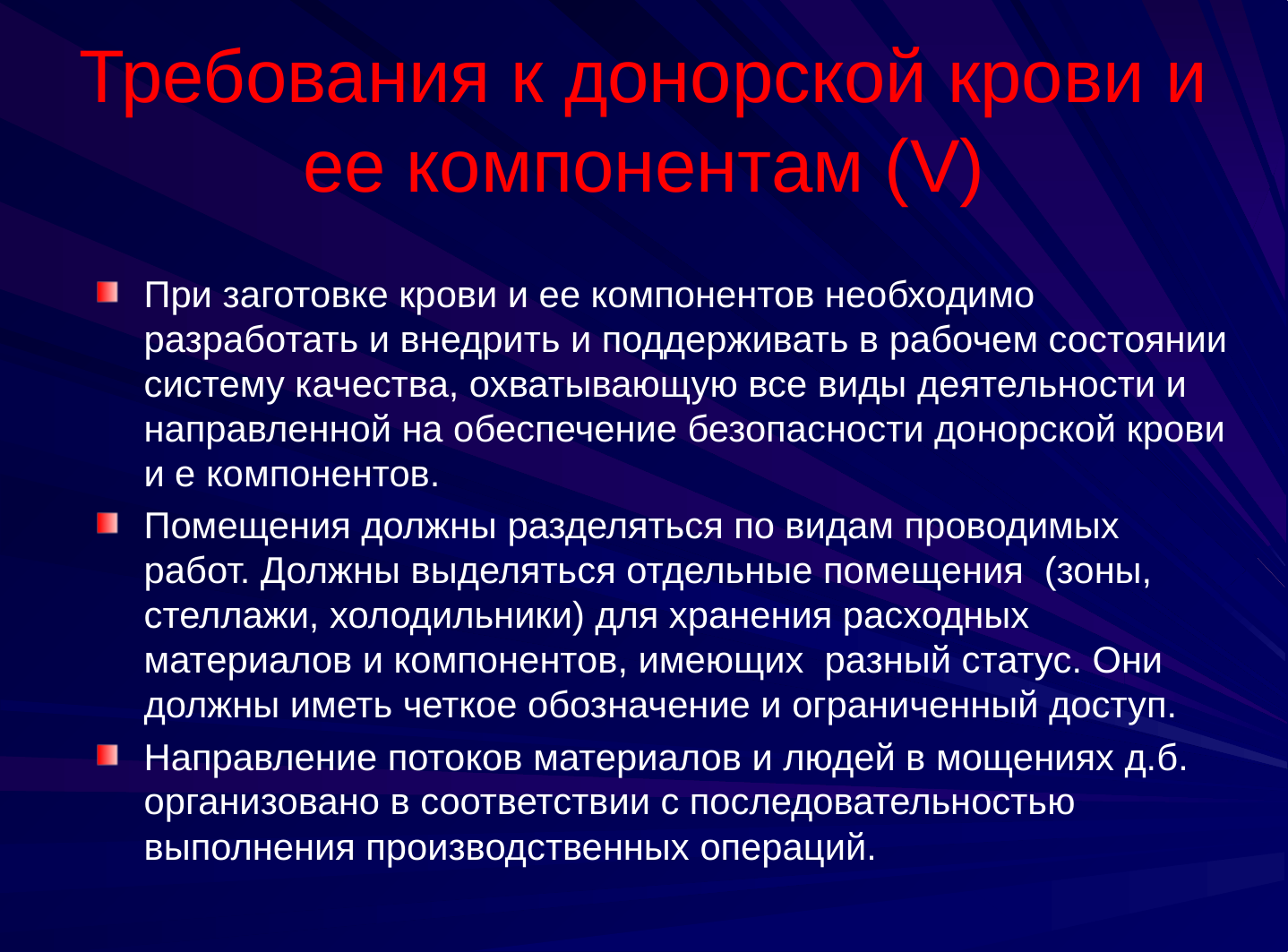

# Требования к донорской крови и ее компонентам (V)

При заготовке крови и ее компонентов необходимо разработать и внедрить и поддерживать в рабочем состоянии систему качества, охватывающую все виды деятельности и направленной на обеспечение безопасности донорской крови и е компонентов.
Помещения должны разделяться по видам проводимых работ. Должны выделяться отдельные помещения  (зоны, стеллажи, холодильники) для хранения расходных материалов и компонентов, имеющих  разный статус. Они должны иметь четкое обозначение и ограниченный доступ.
Направление потоков материалов и людей в мощениях д.б. организовано в соответствии с последовательностью выполнения производственных операций.